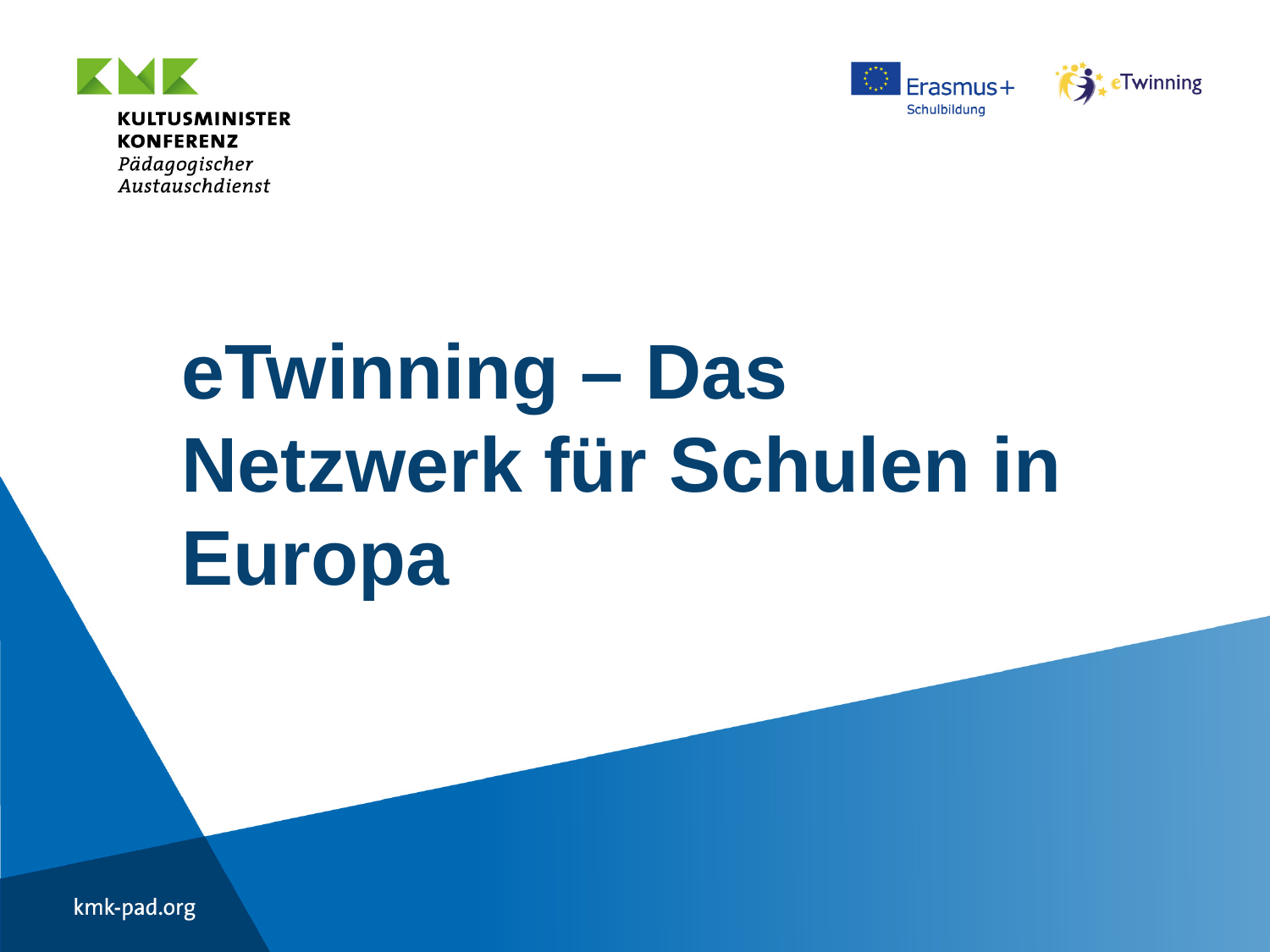

# eTwinning – Das Netzwerk für Schulen in Europa